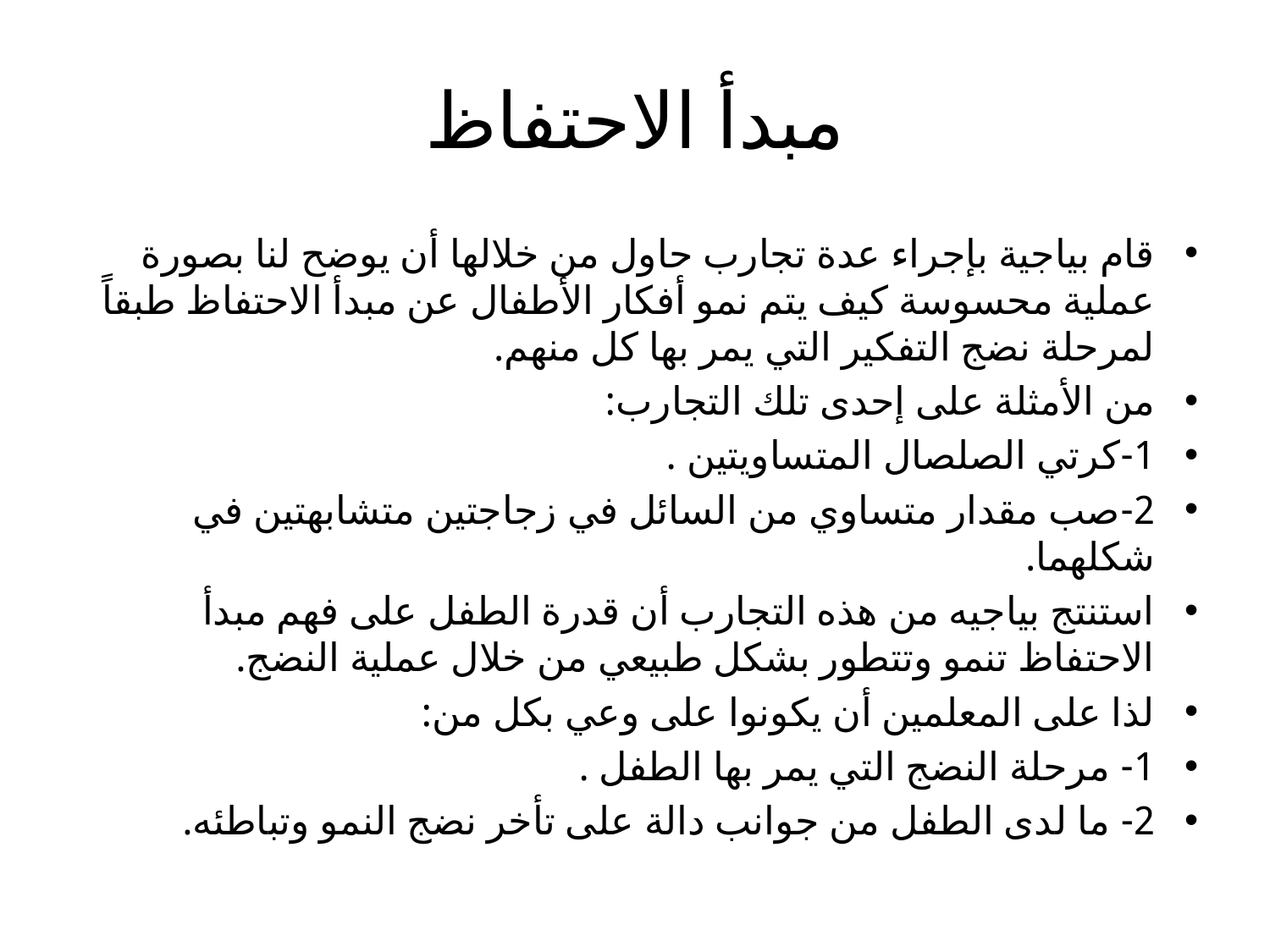

# مبدأ الاحتفاظ
قام بياجية بإجراء عدة تجارب حاول من خلالها أن يوضح لنا بصورة عملية محسوسة كيف يتم نمو أفكار الأطفال عن مبدأ الاحتفاظ طبقاً لمرحلة نضج التفكير التي يمر بها كل منهم.
من الأمثلة على إحدى تلك التجارب:
1-كرتي الصلصال المتساويتين .
2-صب مقدار متساوي من السائل في زجاجتين متشابهتين في شكلهما.
استنتج بياجيه من هذه التجارب أن قدرة الطفل على فهم مبدأ الاحتفاظ تنمو وتتطور بشكل طبيعي من خلال عملية النضج.
لذا على المعلمين أن يكونوا على وعي بكل من:
1- مرحلة النضج التي يمر بها الطفل .
2- ما لدى الطفل من جوانب دالة على تأخر نضج النمو وتباطئه.